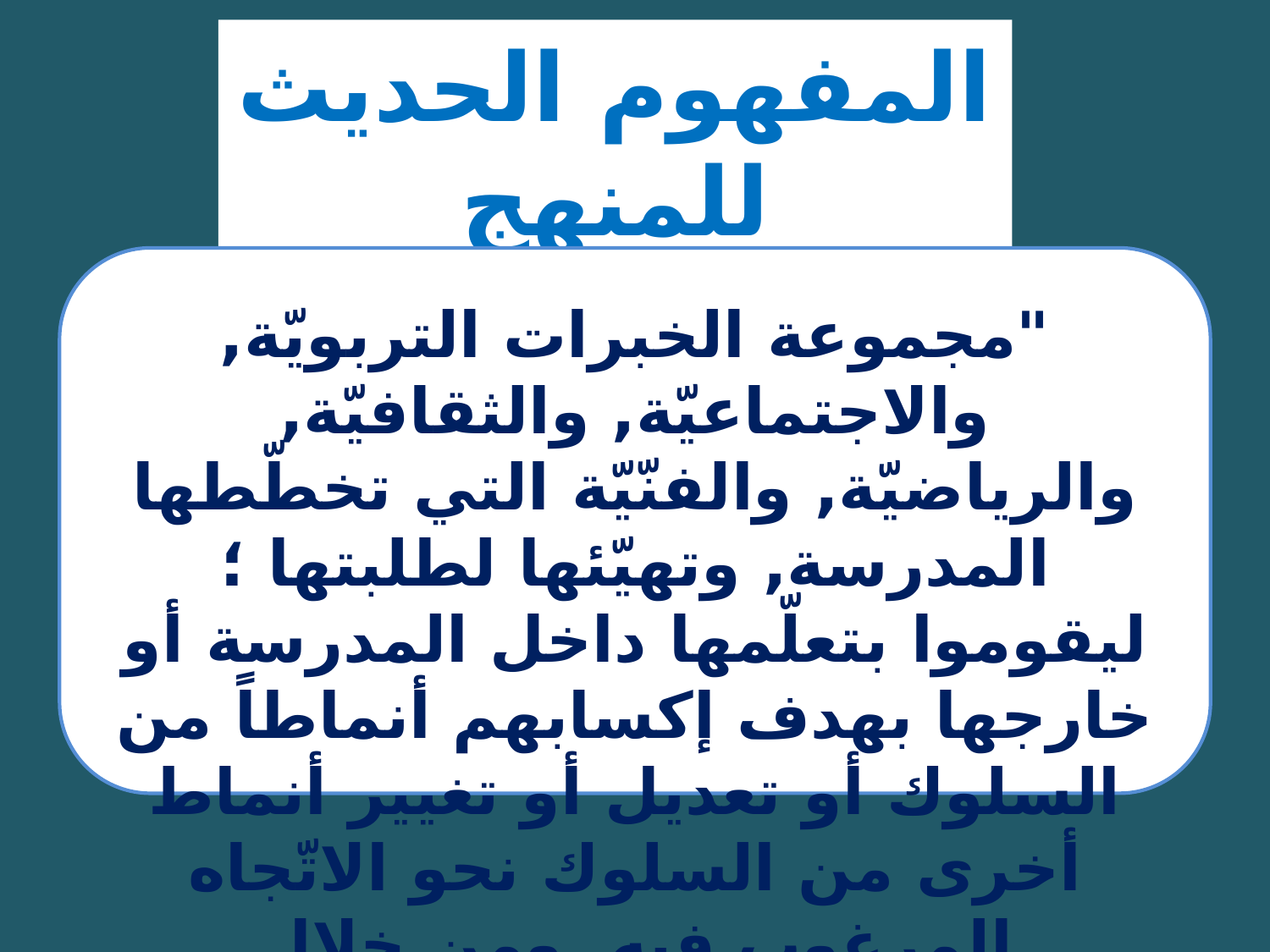

المفهوم الحديث للمنهج

"مجموعة الخبرات التربويّة, والاجتماعيّة, والثقافيّة, والرياضيّة, والفنّيّة التي تخطّطها المدرسة, وتهيّئها لطلبتها ؛ ليقوموا بتعلّمها داخل المدرسة أو خارجها بهدف إكسابهم أنماطاً من السلوك أو تعديل أو تغيير أنماط أخرى من السلوك نحو الاتّجاه المرغوب فيه, ومن خلال ممارستهم لجميع الأنشطة اللازمة والمصاحبة لتعلّم تلك الخبرات بما يساعدهم في إتمام نموّهم "